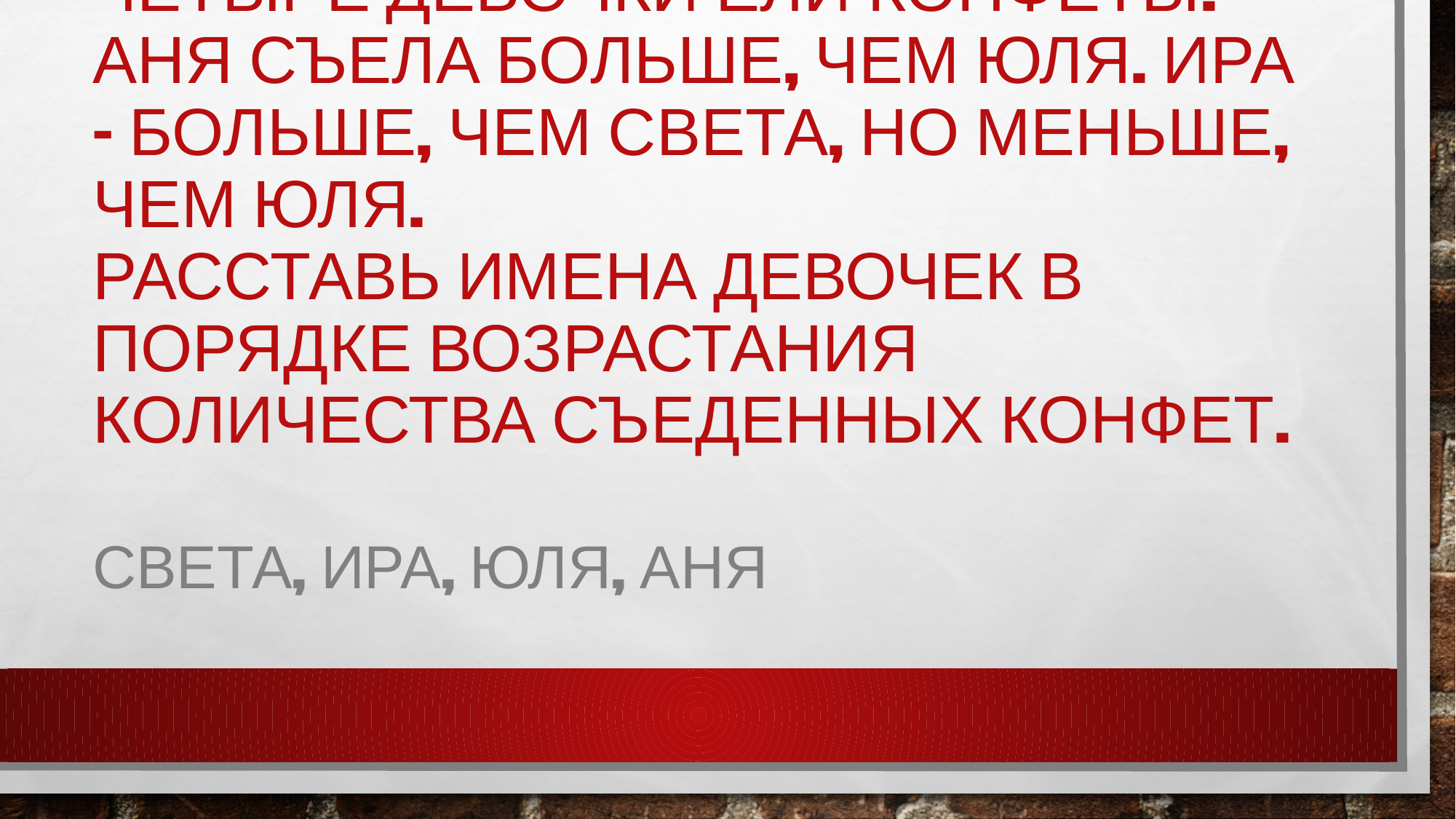

# Четыре девочки ели конфеты. Аня съела больше, чем Юля. Ира – больше, чем Света, но меньше, чем Юля. Расставь имена девочек в порядке возрастания количества съеденных конфет.
Света, Ира, Юля, Аня